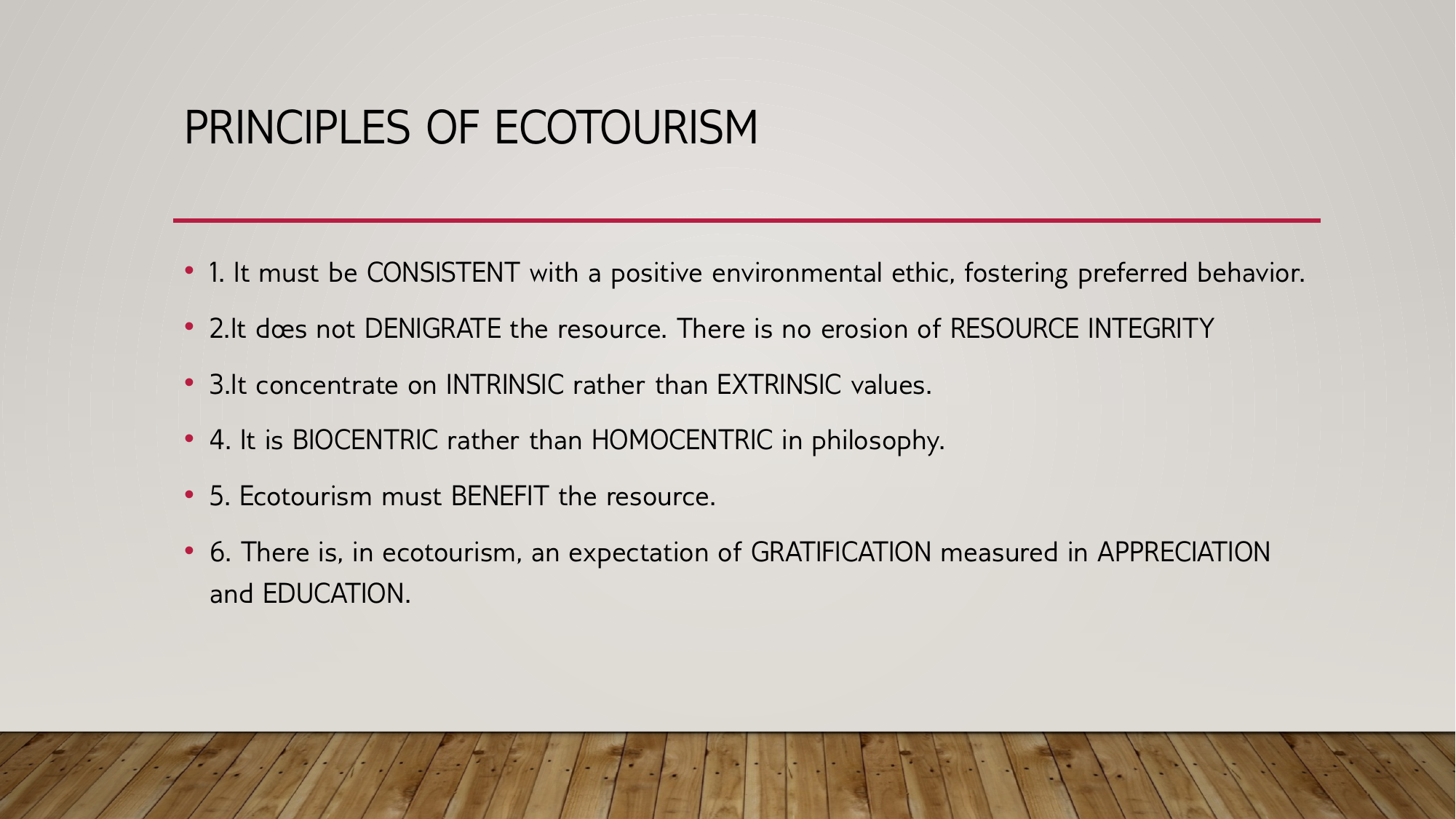

# PRINCIPLES OF ECOTOURISM
1. It must be CONSISTENT with a positive environmental ethic, fostering preferred behavior.
2.It does not DENIGRATE the resource. There is no erosion of RESOURCE INTEGRITY
3.It concentrate on INTRINSIC rather than EXTRINSIC values.
4. It is BIOCENTRIC rather than HOMOCENTRIC in philosophy.
5. Ecotourism must BENEFIT the resource.
6. There is, in ecotourism, an expectation of GRATIFICATION measured in APPRECIATION and EDUCATION.